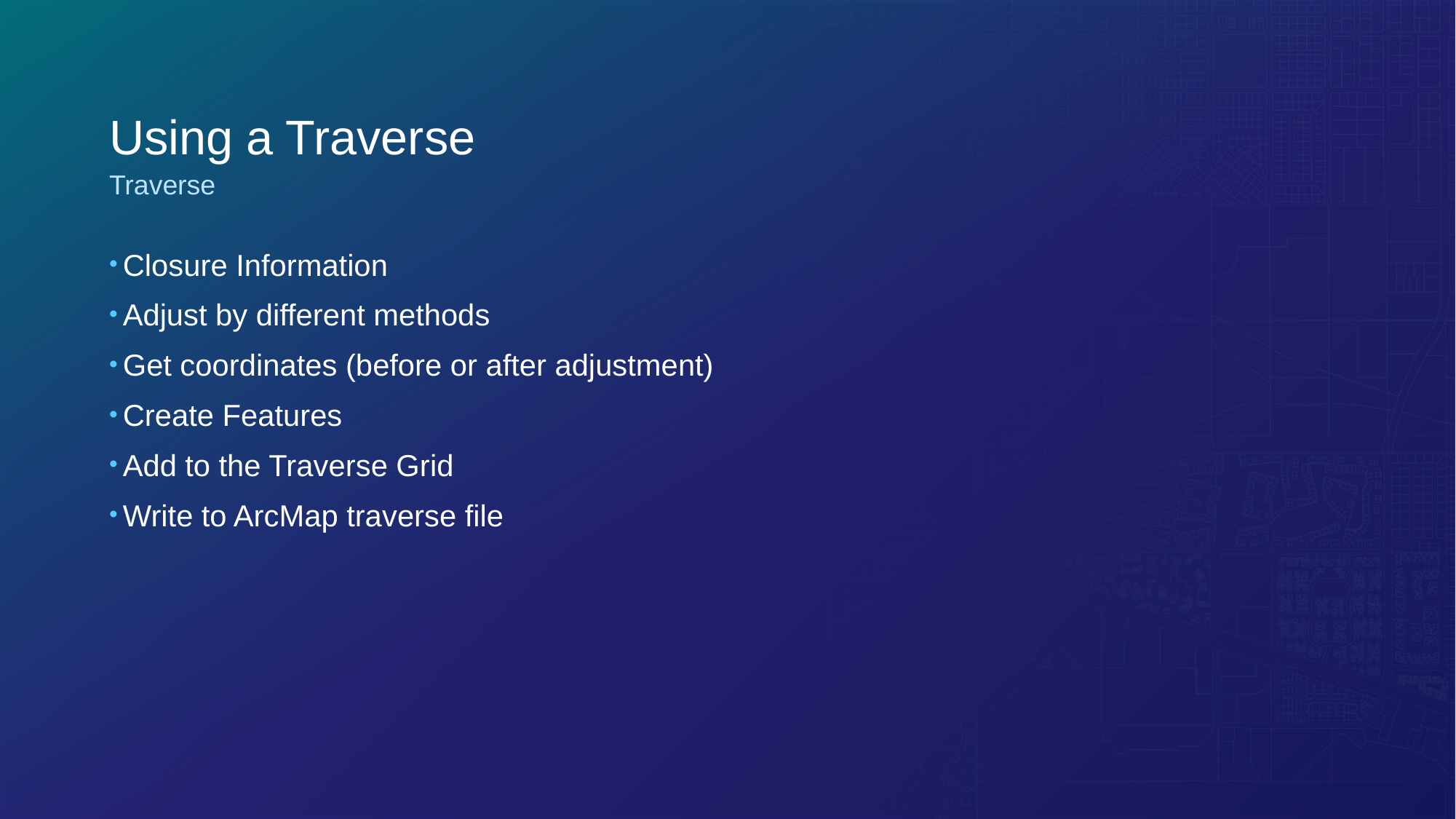

# Using a Traverse
Traverse

Closure Information
Adjust by different methods
Get coordinates (before or after adjustment)
Create Features
Add to the Traverse Grid
Write to ArcMap traverse file